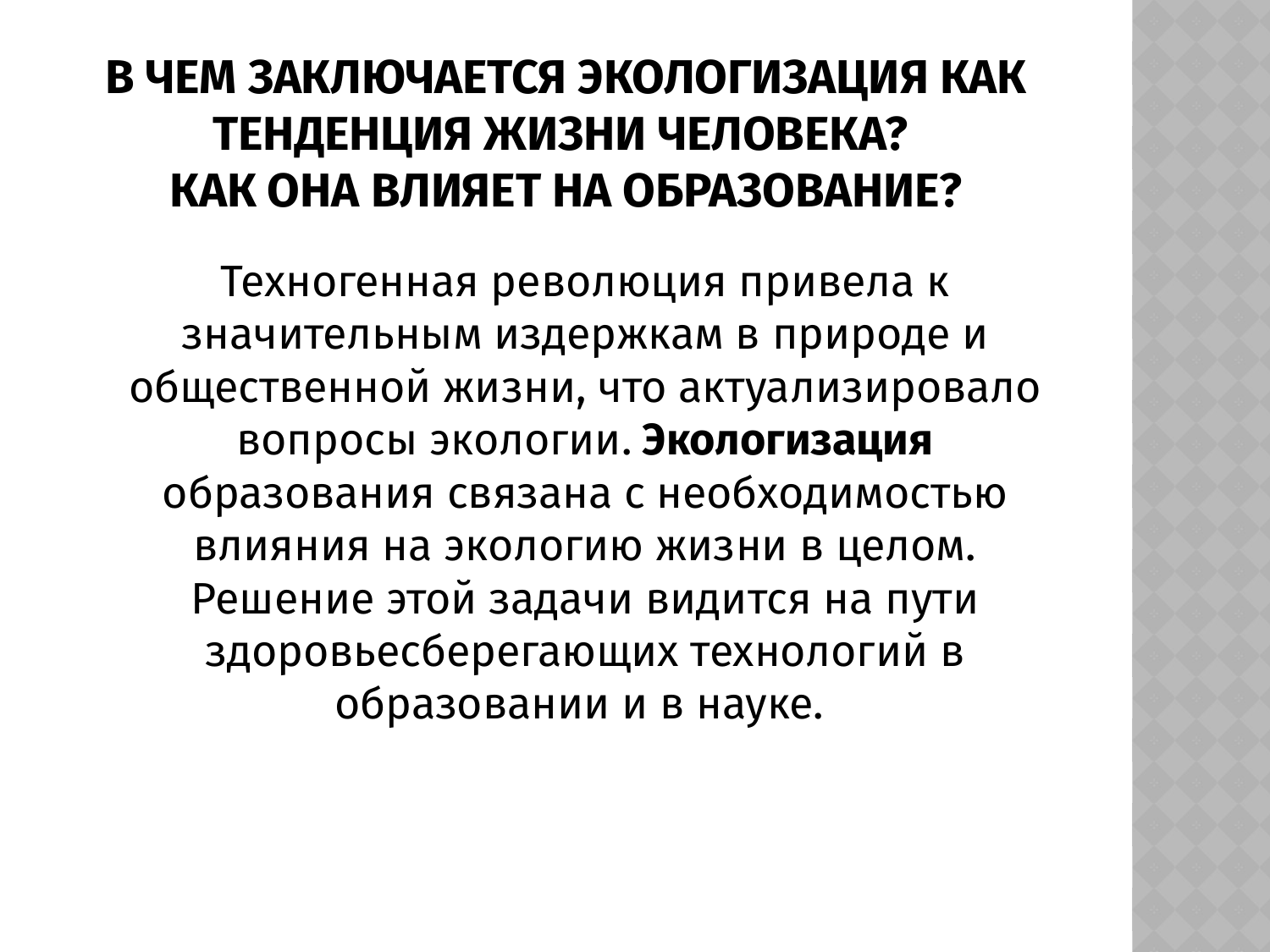

# В чем заключается экологизация как тенденция жизни человека? Как она влияет на образование?
	Техногенная революция привела к значительным издержкам в природе и общественной жизни, что актуализировало вопросы экологии. Экологизация образования связана с необходимостью влияния на экологию жизни в целом. Решение этой задачи видится на пути здоровьесберегающих технологий в образовании и в науке.
25